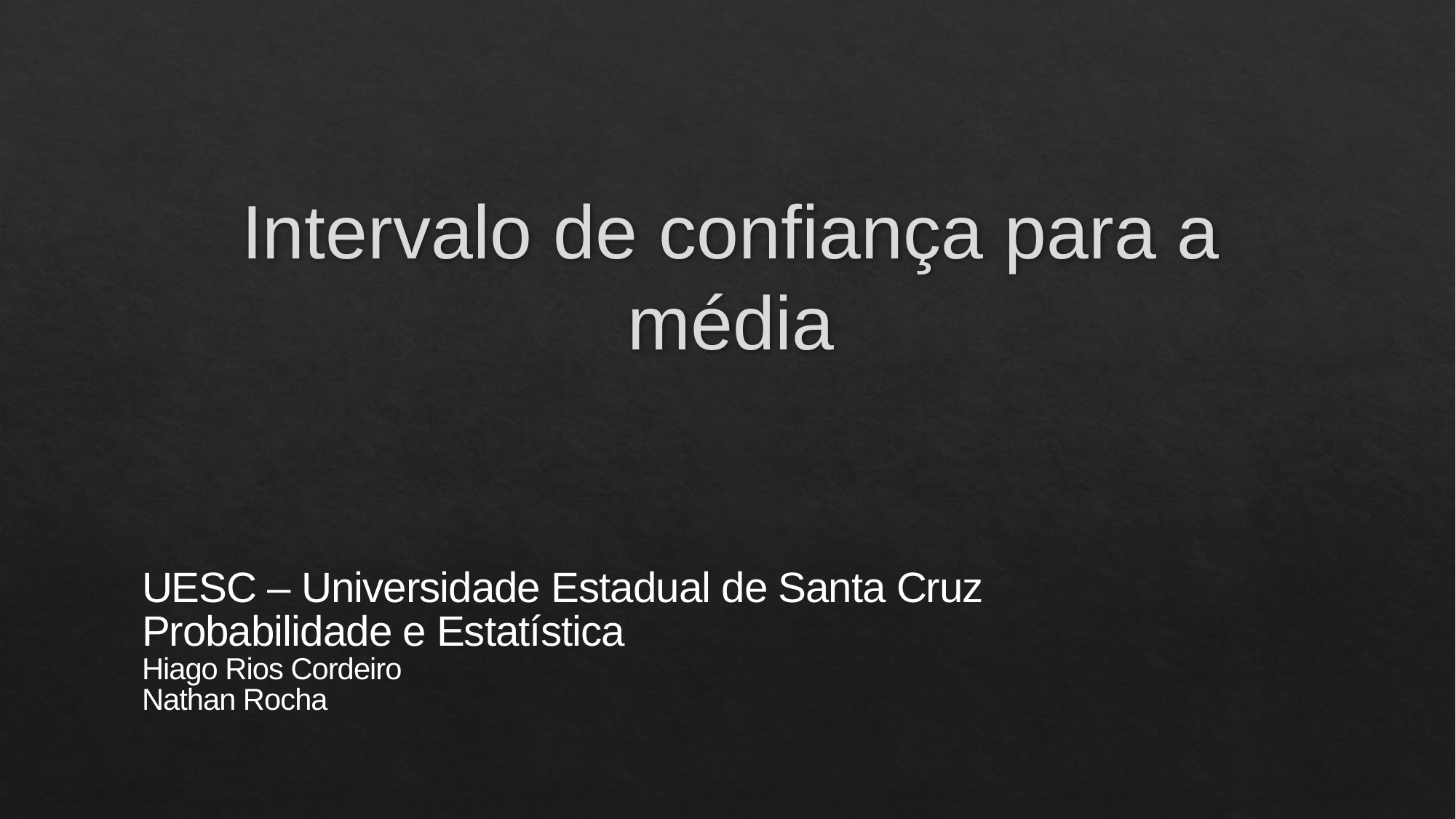

# Intervalo de confiança para a média
UESC – Universidade Estadual de Santa Cruz
Probabilidade e Estatística
Hiago Rios Cordeiro
Nathan Rocha